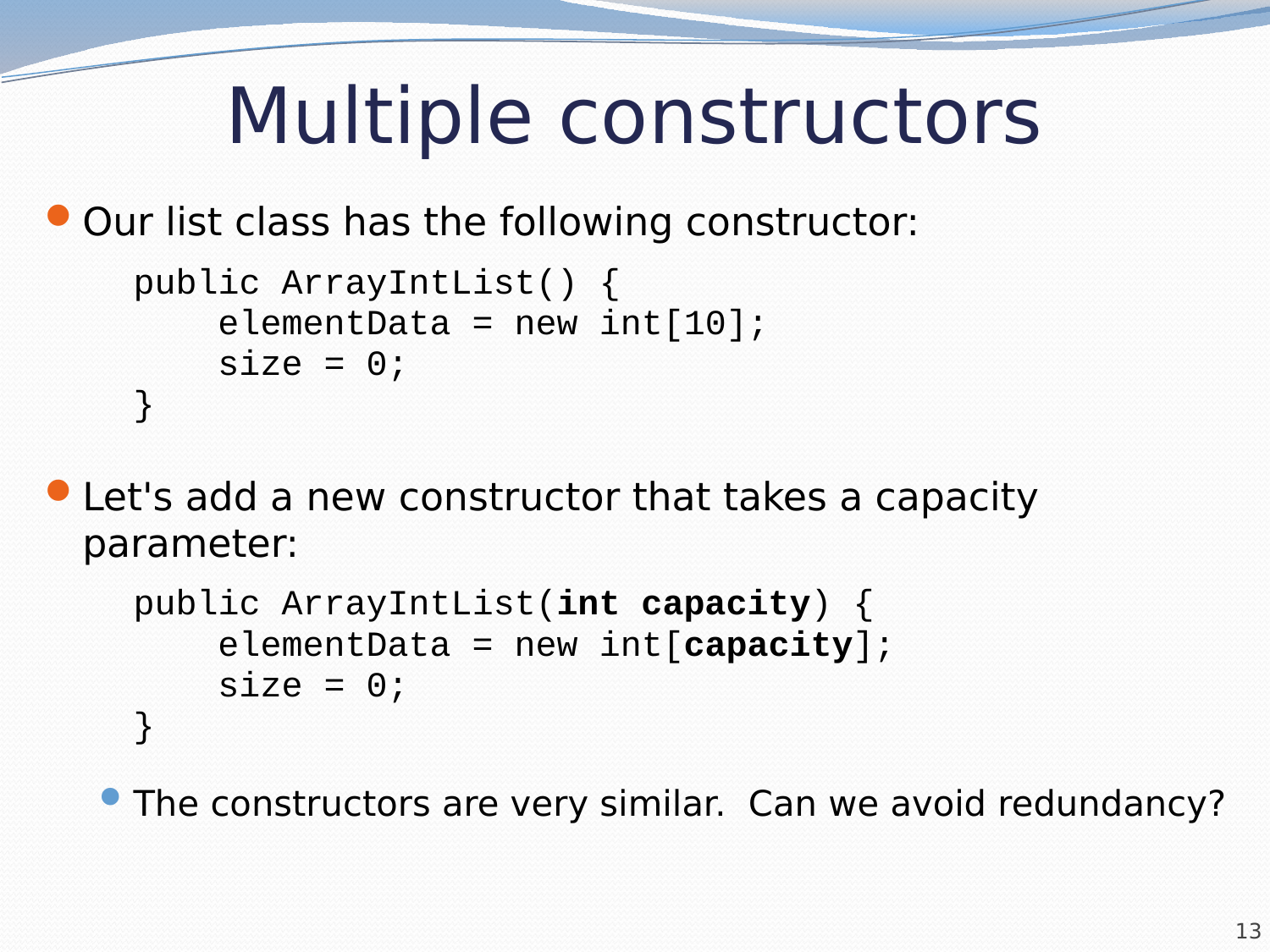

# Multiple constructors
Our list class has the following constructor:

	public ArrayIntList() {
	    elementData = new int[10];
	    size = 0;
	}

Let's add a new constructor that takes a capacity parameter:

	public ArrayIntList(int capacity) {
	    elementData = new int[capacity];
	    size = 0;
	}

The constructors are very similar.  Can we avoid redundancy?